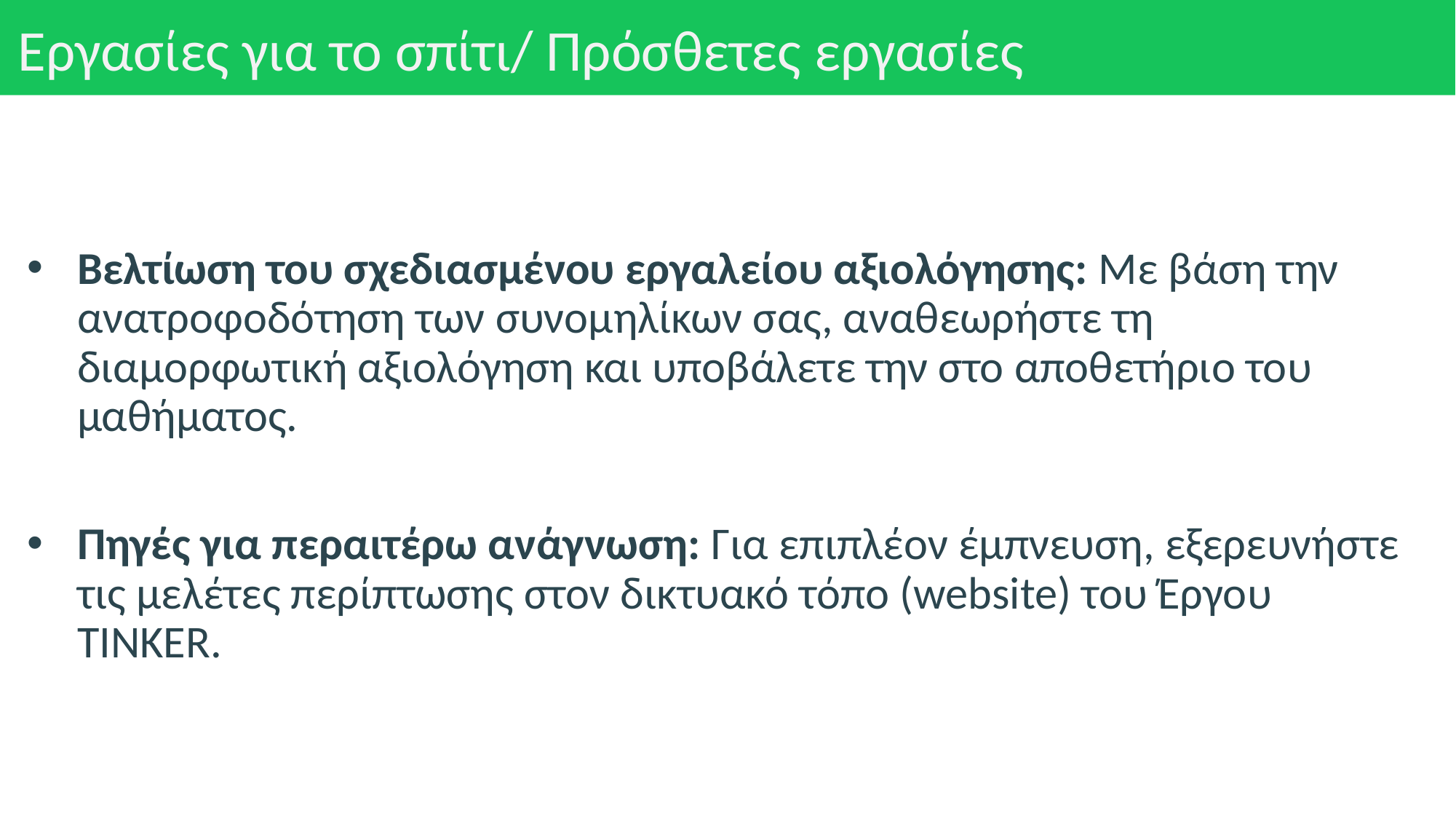

# Εργασίες για το σπίτι/ Πρόσθετες εργασίες

Βελτίωση του σχεδιασμένου εργαλείου αξιολόγησης: Με βάση την ανατροφοδότηση των συνομηλίκων σας, αναθεωρήστε τη διαμορφωτική αξιολόγηση και υποβάλετε την στο αποθετήριο του μαθήματος.

Πηγές για περαιτέρω ανάγνωση: Για επιπλέον έμπνευση, εξερευνήστε τις μελέτες περίπτωσης στον δικτυακό τόπο (website) του Έργου TINKER.